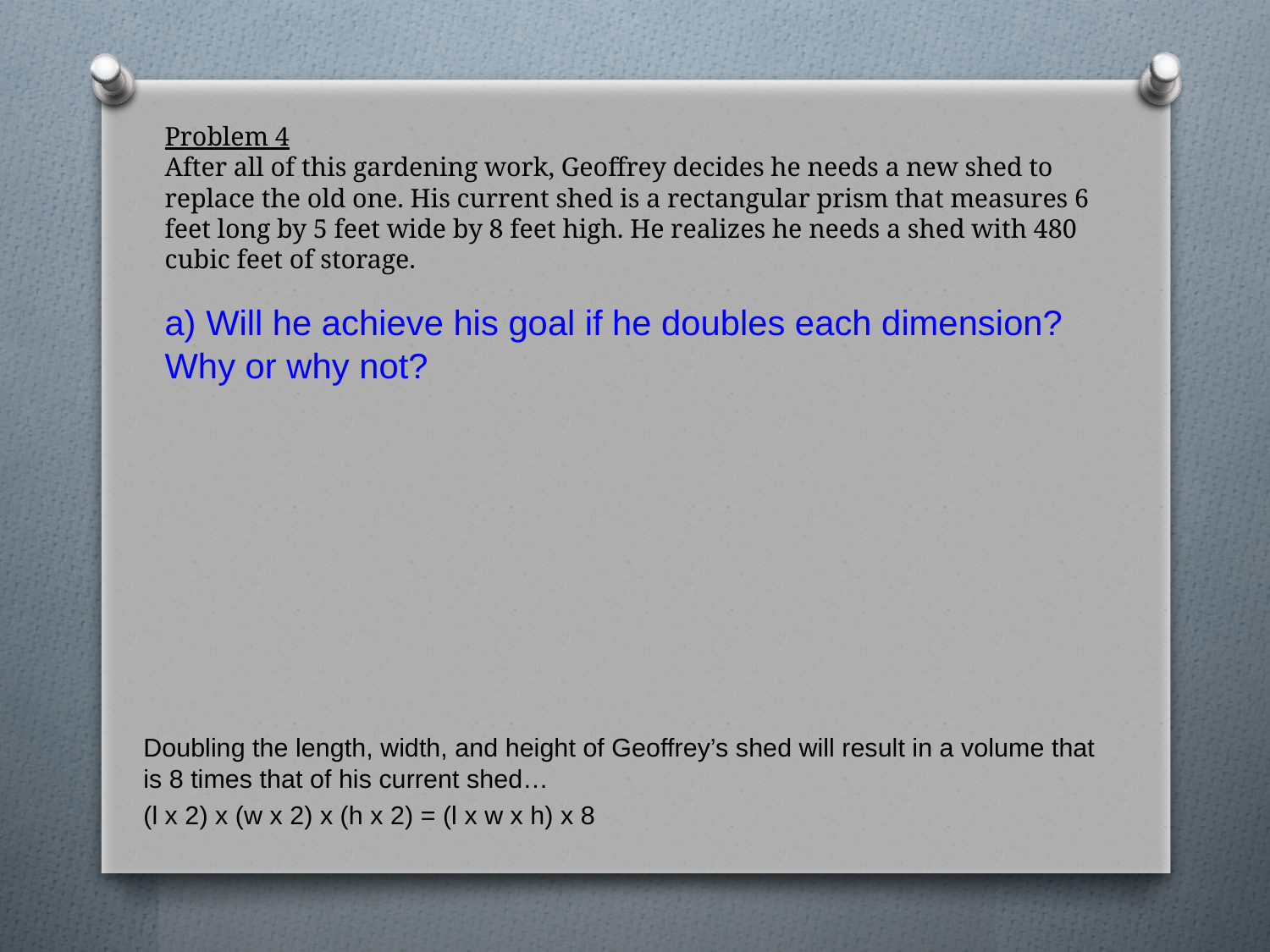

# Problem 4 After all of this gardening work, Geoffrey decides he needs a new shed to replace the old one. His current shed is a rectangular prism that measures 6 feet long by 5 feet wide by 8 feet high. He realizes he needs a shed with 480 cubic feet of storage.
a) Will he achieve his goal if he doubles each dimension? Why or why not?
Doubling the length, width, and height of Geoffrey’s shed will result in a volume that is 8 times that of his current shed…
(l x 2) x (w x 2) x (h x 2) = (l x w x h) x 8